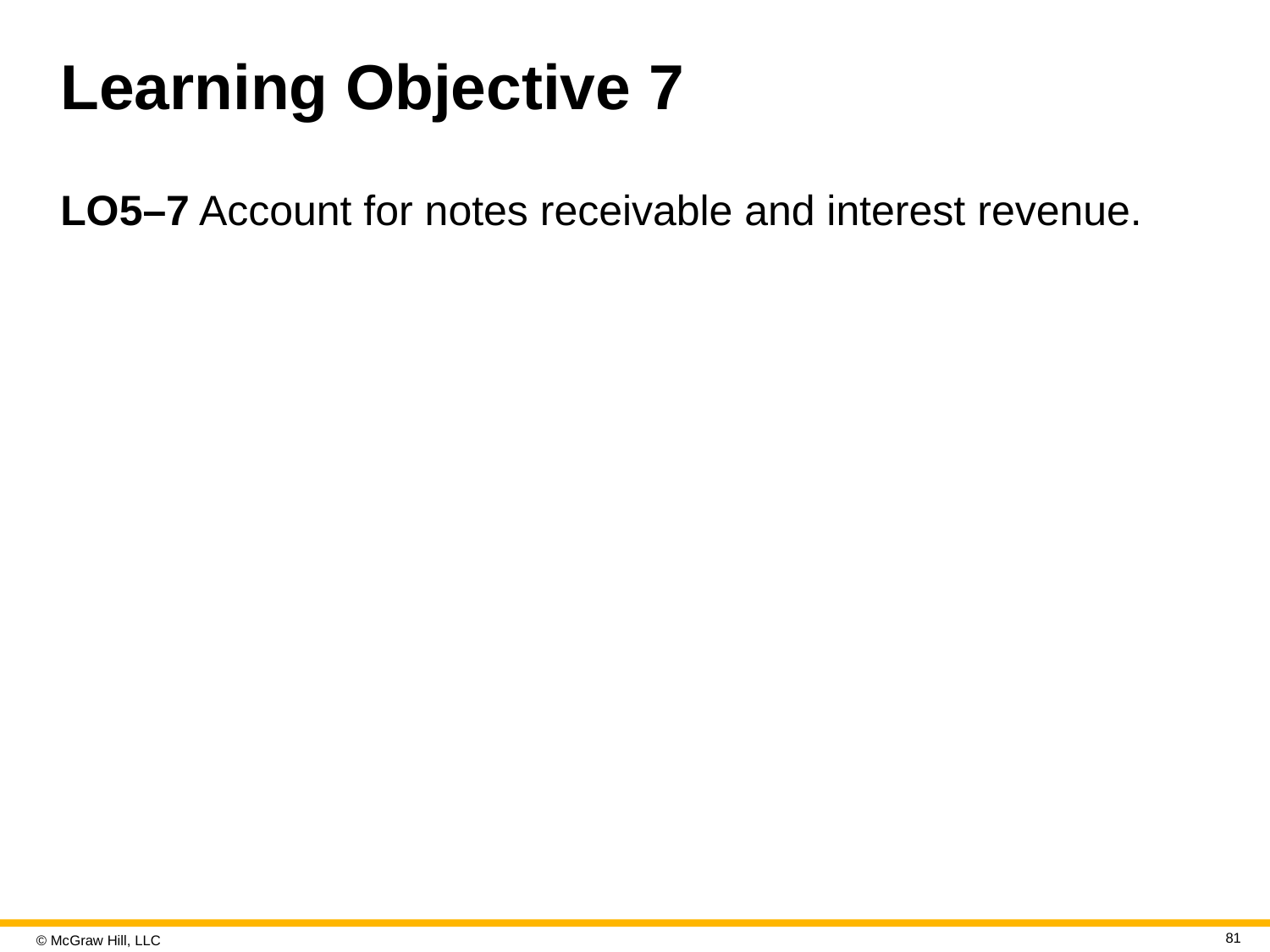

# Learning Objective 7
LO5–7 Account for notes receivable and interest revenue.
81